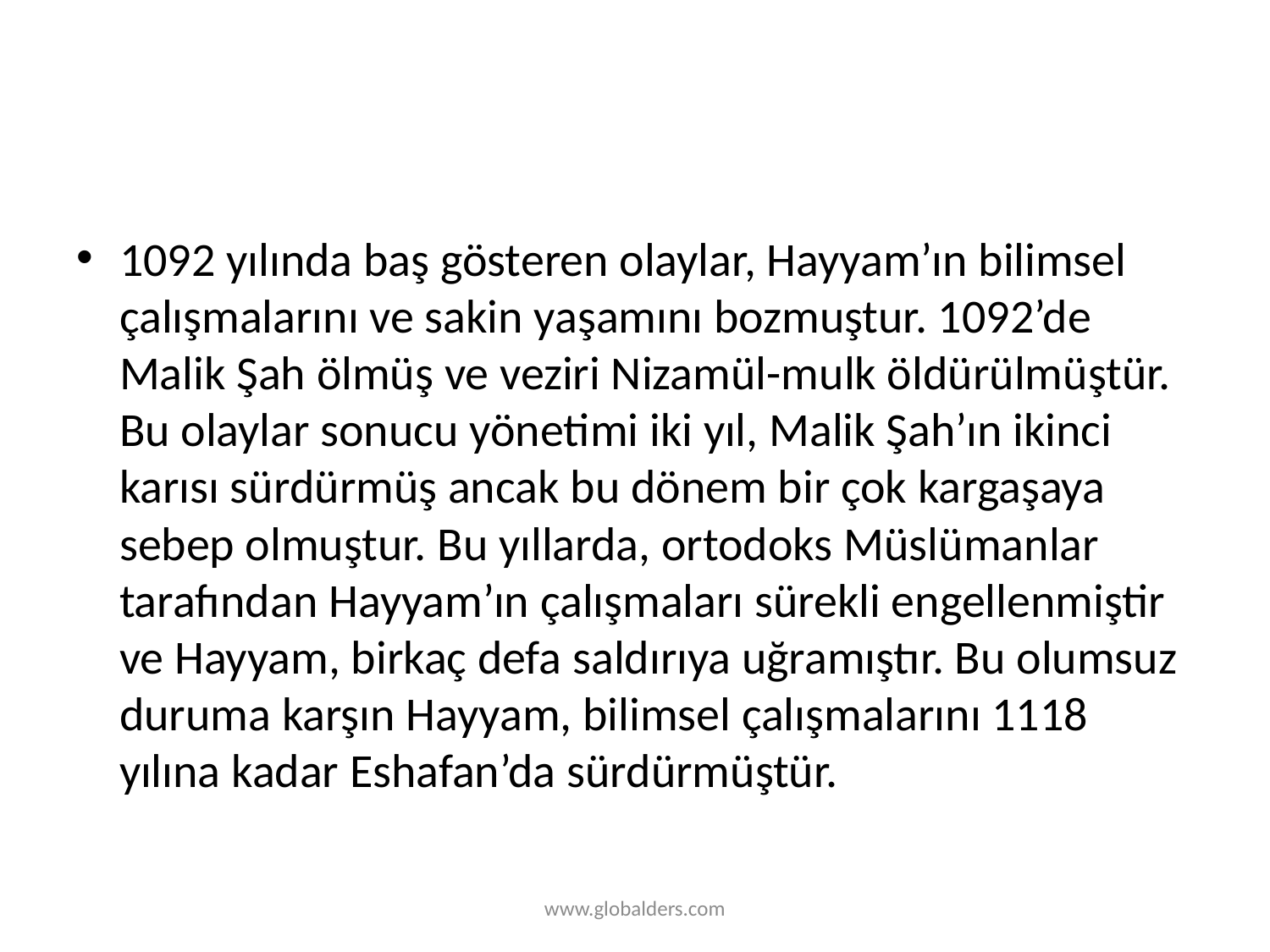

#
1092 yılında baş gösteren olaylar, Hayyam’ın bilimsel çalışmalarını ve sakin yaşamını bozmuştur. 1092’de Malik Şah ölmüş ve veziri Nizamül-mulk öldürülmüştür. Bu olaylar sonucu yönetimi iki yıl, Malik Şah’ın ikinci karısı sürdürmüş ancak bu dönem bir çok kargaşaya sebep olmuştur. Bu yıllarda, ortodoks Müslümanlar tarafından Hayyam’ın çalışmaları sürekli engellenmiştir ve Hayyam, birkaç defa saldırıya uğramıştır. Bu olumsuz duruma karşın Hayyam, bilimsel çalışmalarını 1118 yılına kadar Eshafan’da sürdürmüştür.
www.globalders.com